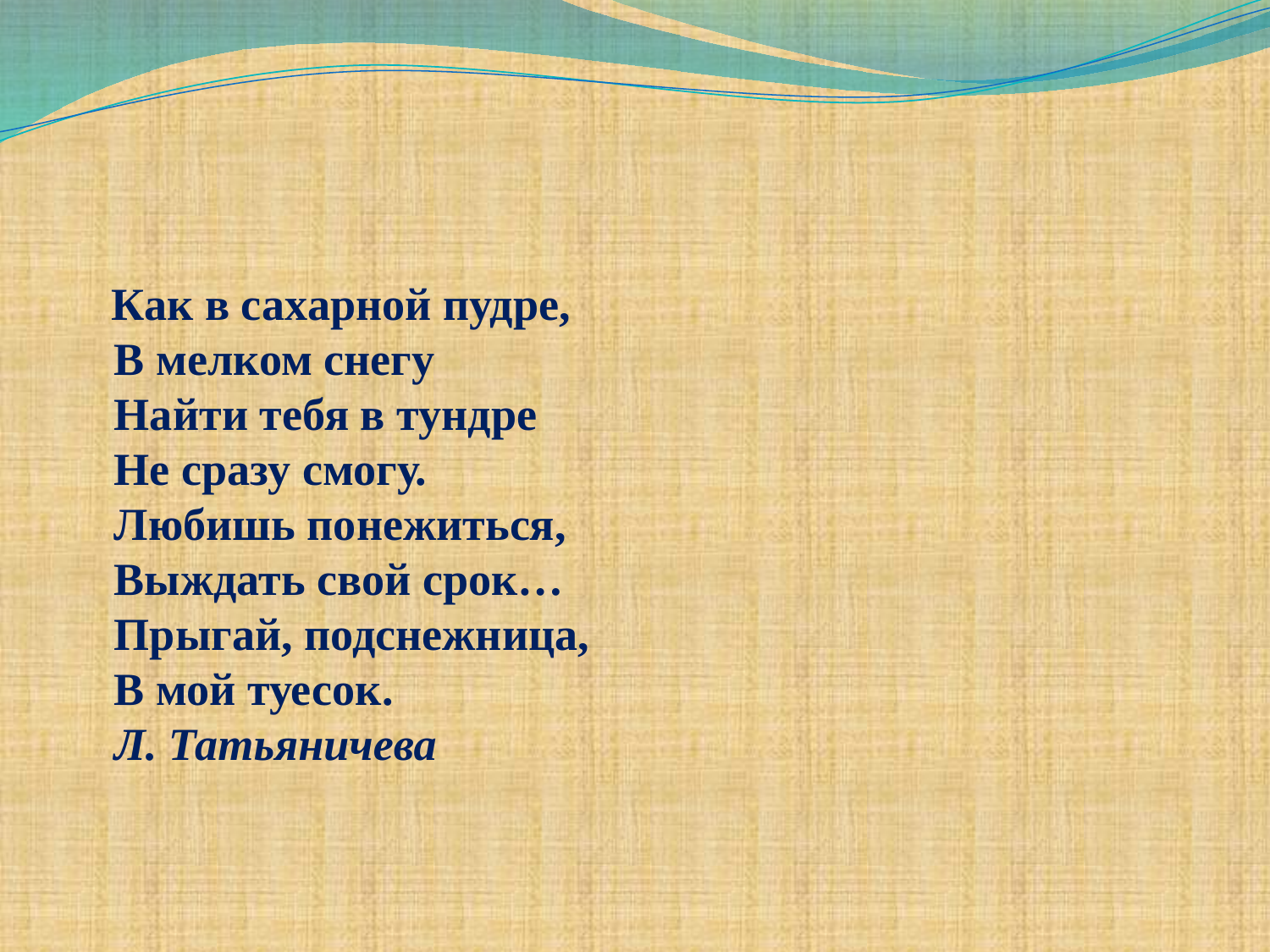

#
   Как в сахарной пудре,
В мелком снегу
Найти тебя в тундре
Не сразу смогу.
Любишь понежиться,
Выждать свой срок…
Прыгай, подснежница,
В мой туесок.
Л. Татьяничева